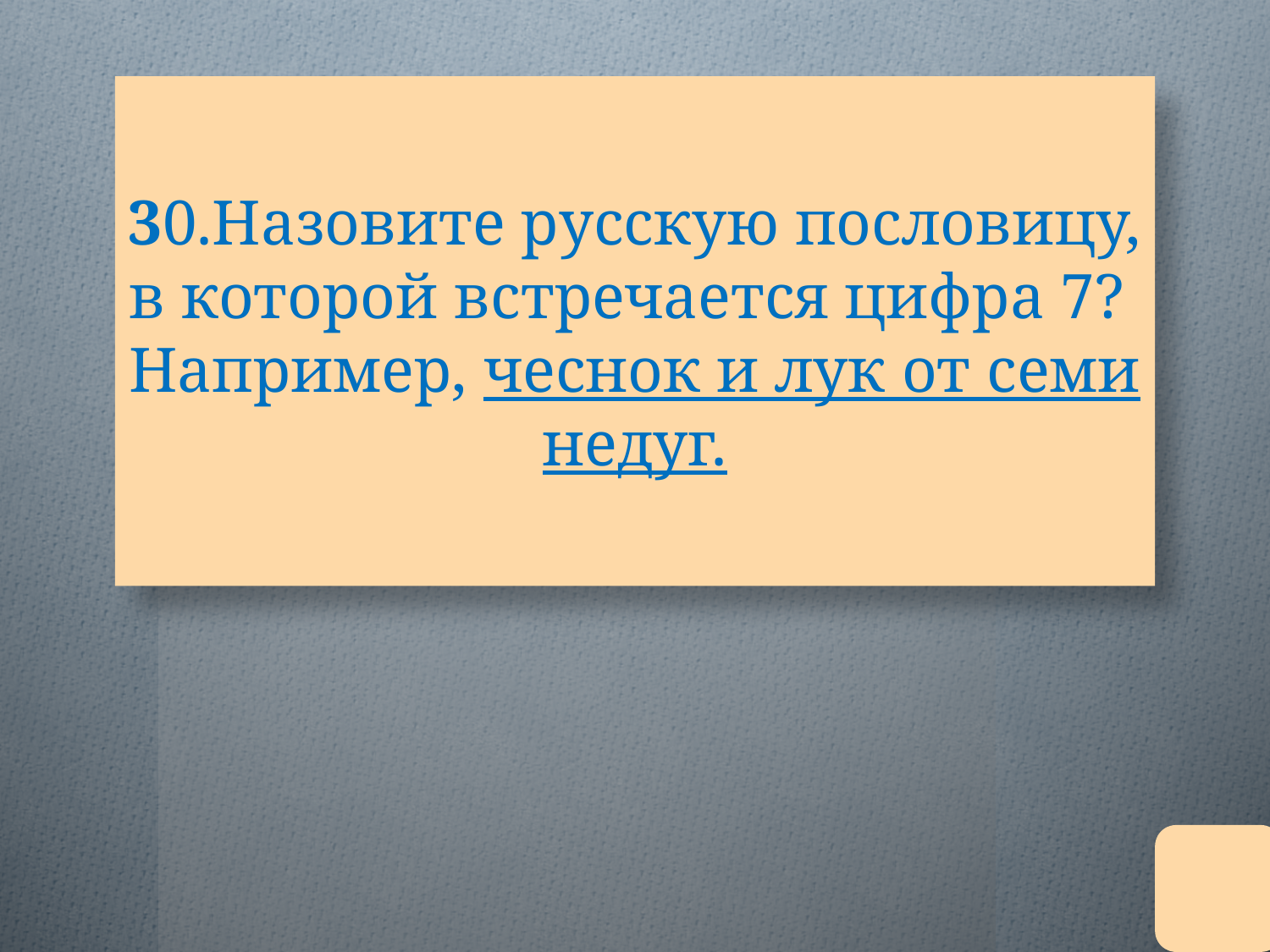

# 30.Назовите русскую пословицу, в которой встречается цифра 7? Например, чеснок и лук от семи недуг.